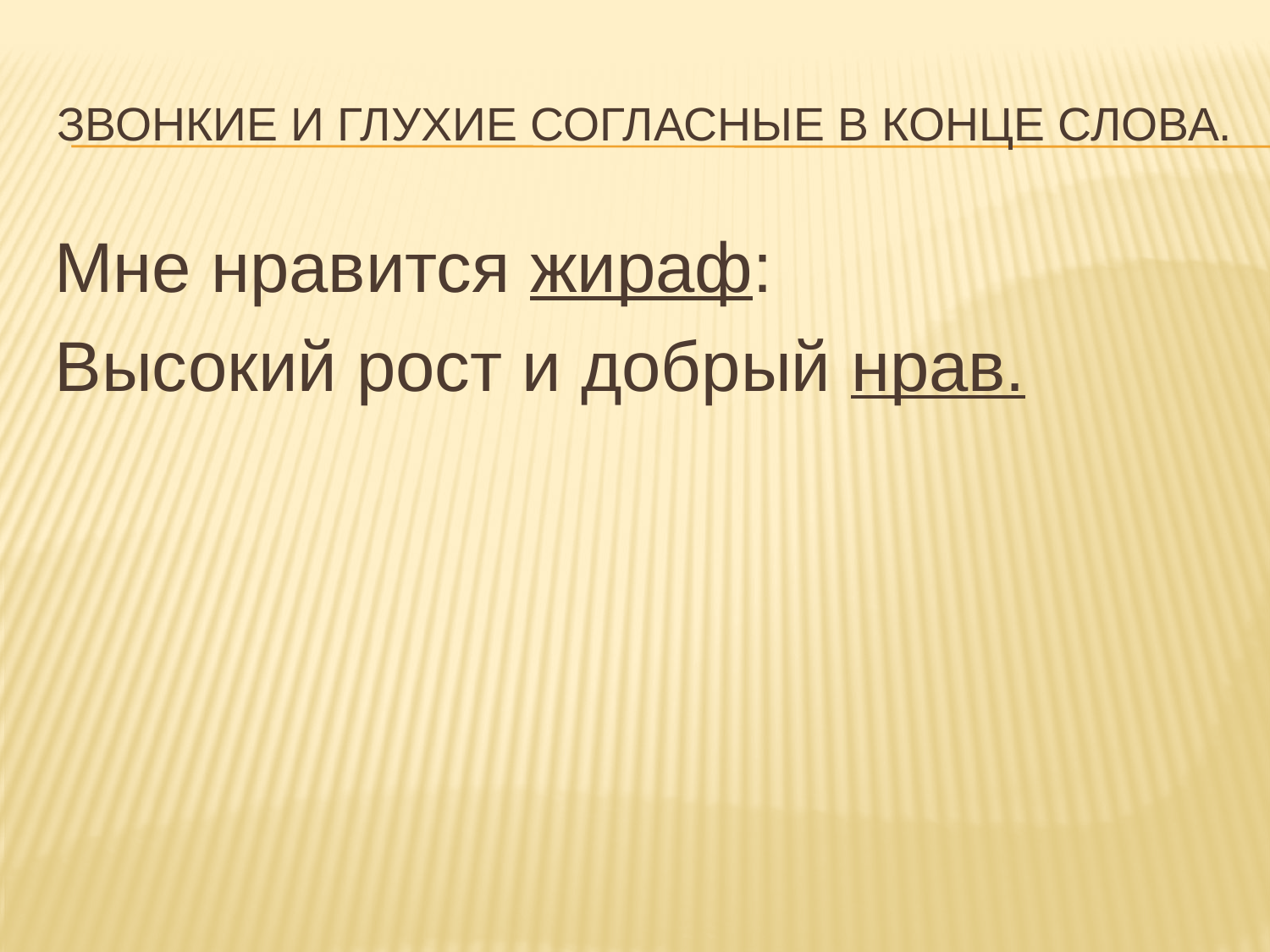

# Звонкие и глухие согласные в конце слова.
Мне нравится жираф:
Высокий рост и добрый нрав.